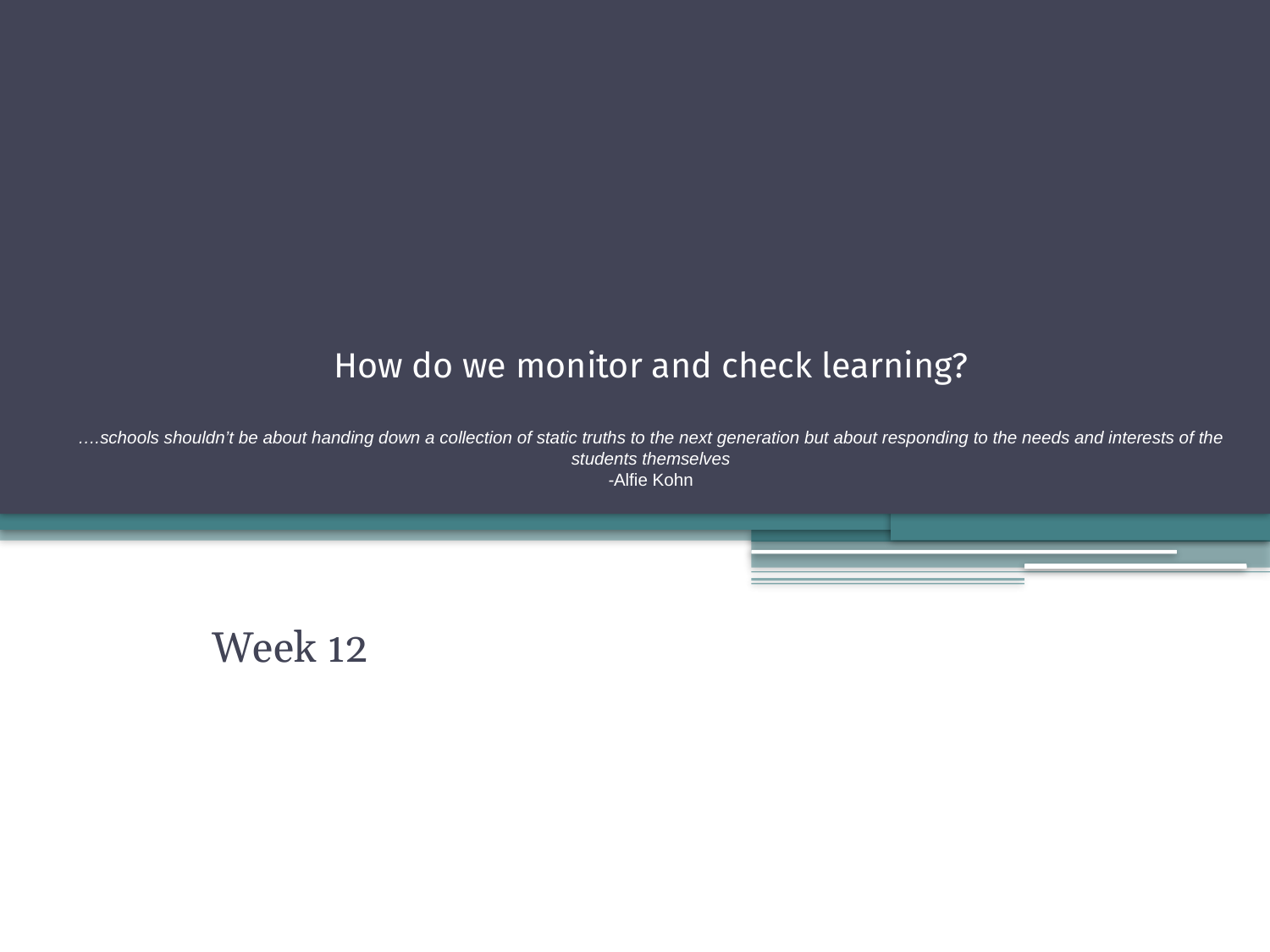

# How do we monitor and check learning? ….schools shouldn’t be about handing down a collection of static truths to the next generation but about responding to the needs and interests of the students themselves -Alfie Kohn
Week 12